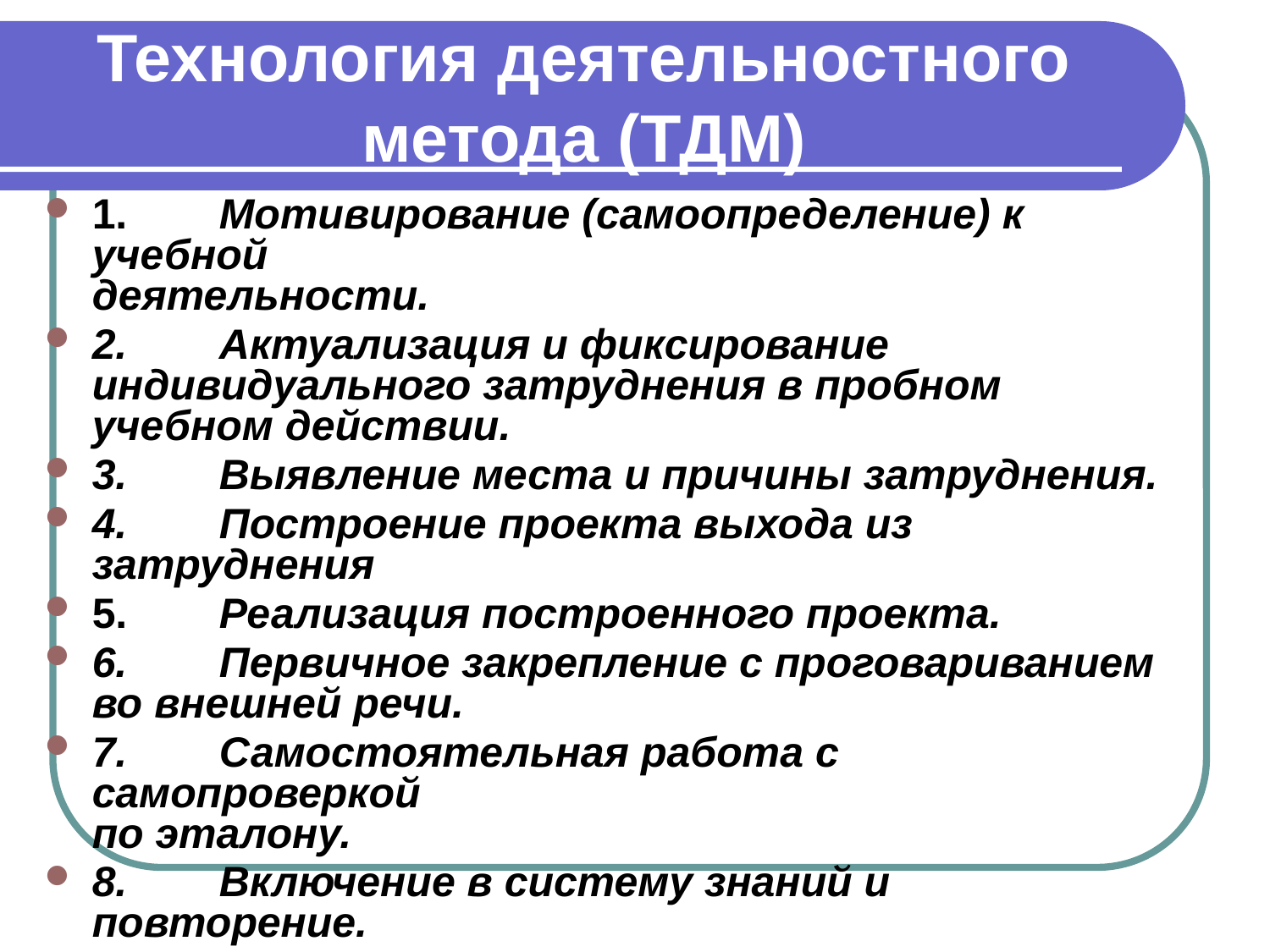

# Технология деятельностного метода (ТДМ)
1.	Мотивирование (самоопределение) к учебной
деятельности.
2.	Актуализация и фиксирование индивидуального затруднения в пробном учебном действии.
3.	Выявление места и причины затруднения.
4.	Построение проекта выхода из затруднения
5.	Реализация построенного проекта.
6.	Первичное закрепление с проговариванием
во внешней речи.
7.	Самостоятельная работа с самопроверкой
по эталону.
8.	Включение в систему знаний и повторение.
9.	Рефлексия учебной деятельности на уроке (итог).